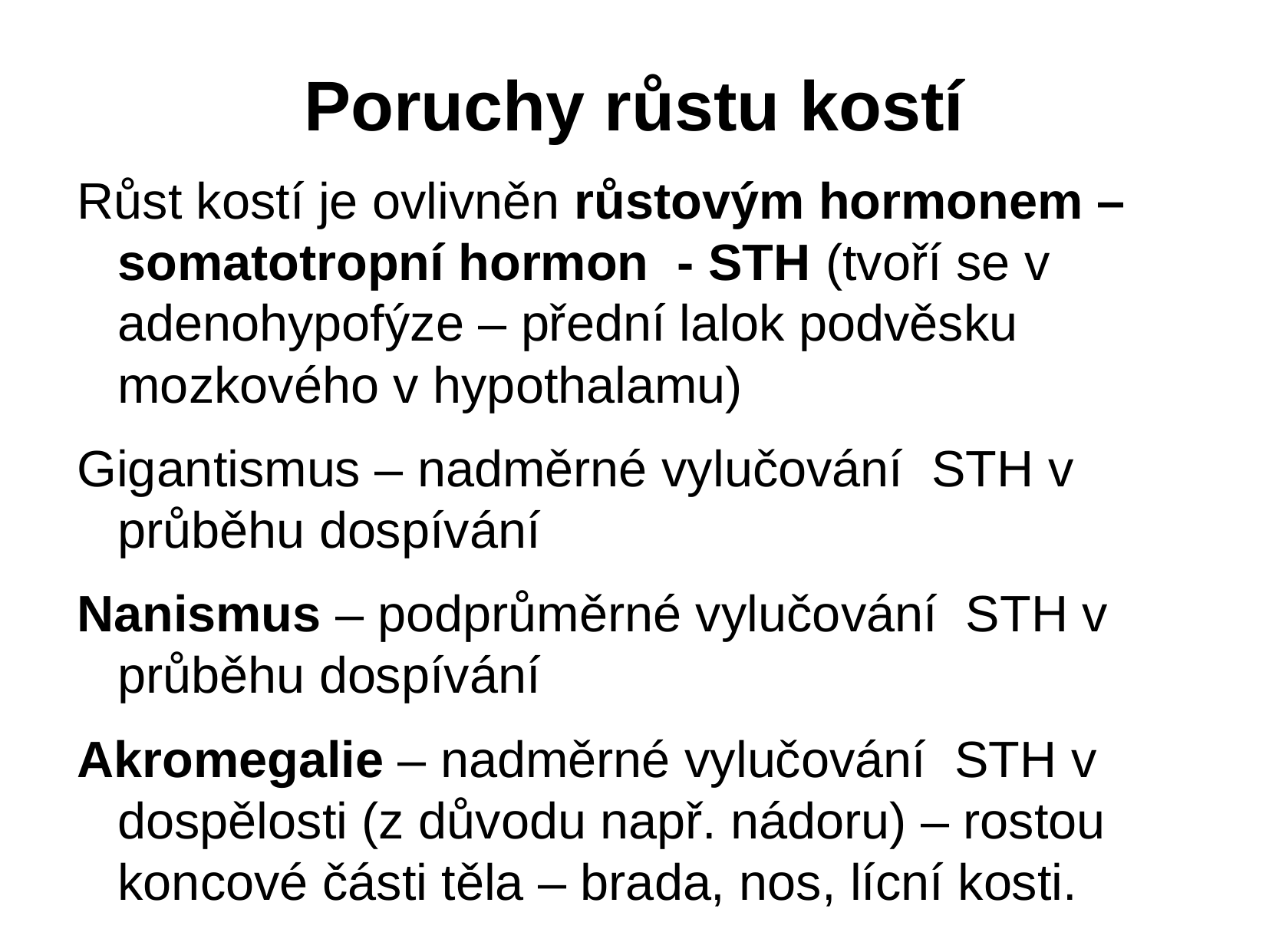

# Poruchy růstu kostí
Růst kostí je ovlivněn růstovým hormonem – somatotropní hormon  - STH (tvoří se v adenohypofýze – přední lalok podvěsku mozkového v hypothalamu)
Gigantismus – nadměrné vylučování  STH v průběhu dospívání
Nanismus – podprůměrné vylučování  STH v průběhu dospívání
Akromegalie – nadměrné vylučování  STH v dospělosti (z důvodu např. nádoru) – rostou koncové části těla – brada, nos, lícní kosti.